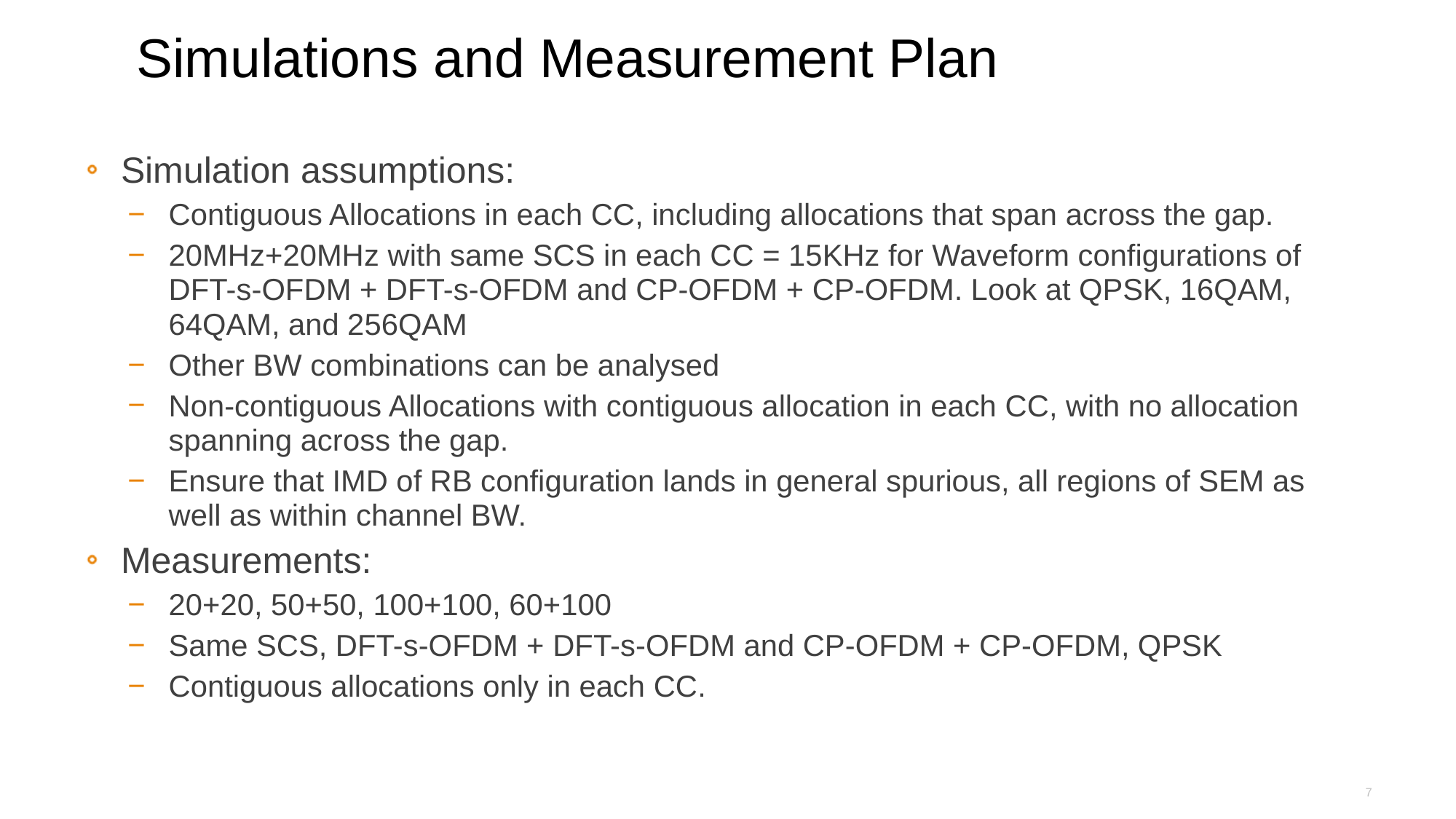

# Simulations and Measurement Plan

Simulation assumptions:
Contiguous Allocations in each CC, including allocations that span across the gap.
20MHz+20MHz with same SCS in each CC = 15KHz for Waveform configurations of DFT-s-OFDM + DFT-s-OFDM and CP-OFDM + CP-OFDM. Look at QPSK, 16QAM, 64QAM, and 256QAM
Other BW combinations can be analysed
Non-contiguous Allocations with contiguous allocation in each CC, with no allocation spanning across the gap.
Ensure that IMD of RB configuration lands in general spurious, all regions of SEM as well as within channel BW.
Measurements:
20+20, 50+50, 100+100, 60+100
Same SCS, DFT-s-OFDM + DFT-s-OFDM and CP-OFDM + CP-OFDM, QPSK
Contiguous allocations only in each CC.